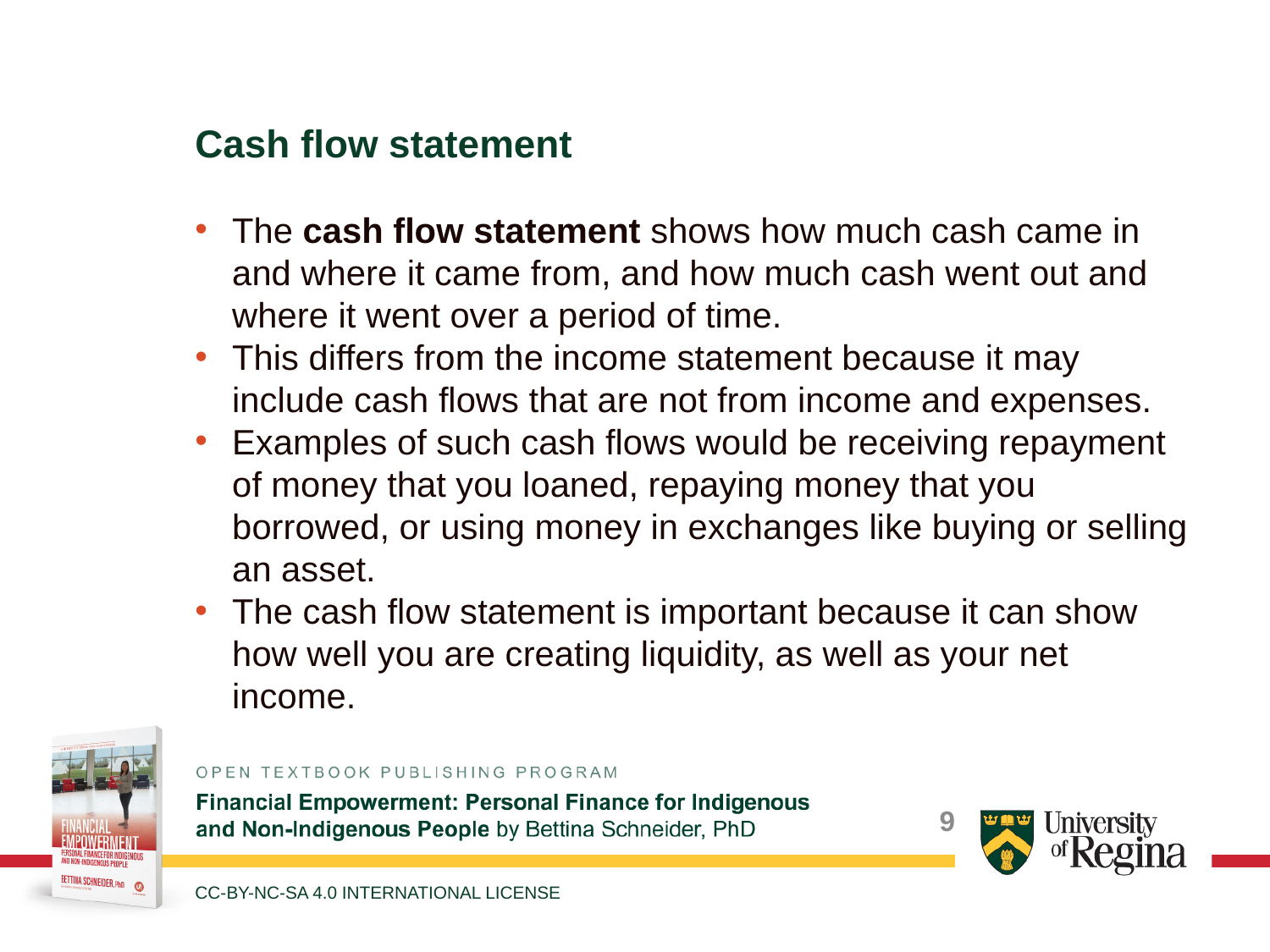

Cash flow statement
The cash flow statement shows how much cash came in and where it came from, and how much cash went out and where it went over a period of time.
This differs from the income statement because it may include cash flows that are not from income and expenses.
Examples of such cash flows would be receiving repayment of money that you loaned, repaying money that you borrowed, or using money in exchanges like buying or selling an asset.
The cash flow statement is important because it can show how well you are creating liquidity, as well as your net income.
CC-BY-NC-SA 4.0 INTERNATIONAL LICENSE